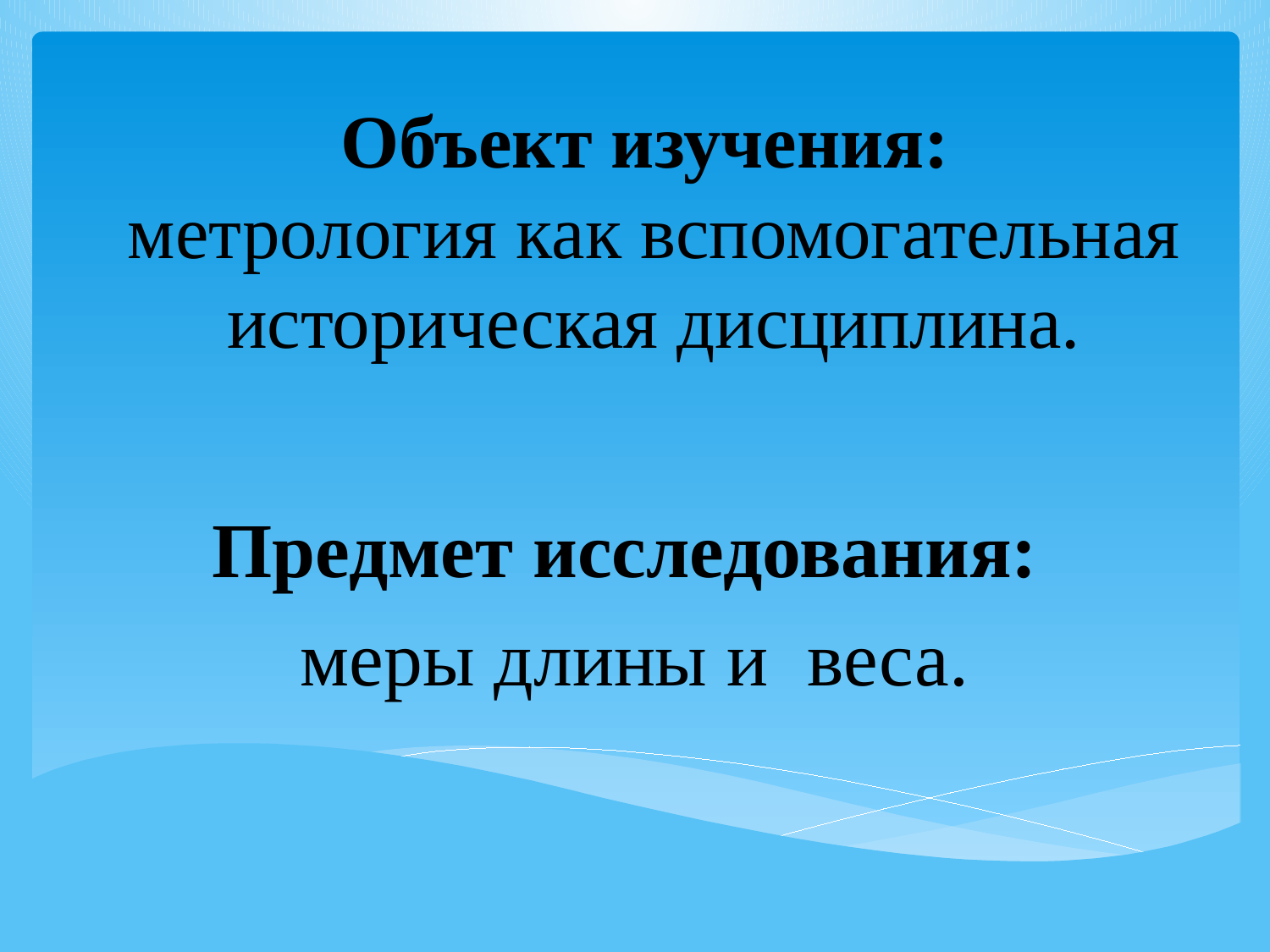

# Объект изучения: метрология как вспомогательная историческая дисциплина.
Предмет исследования:
меры длины и  веса.